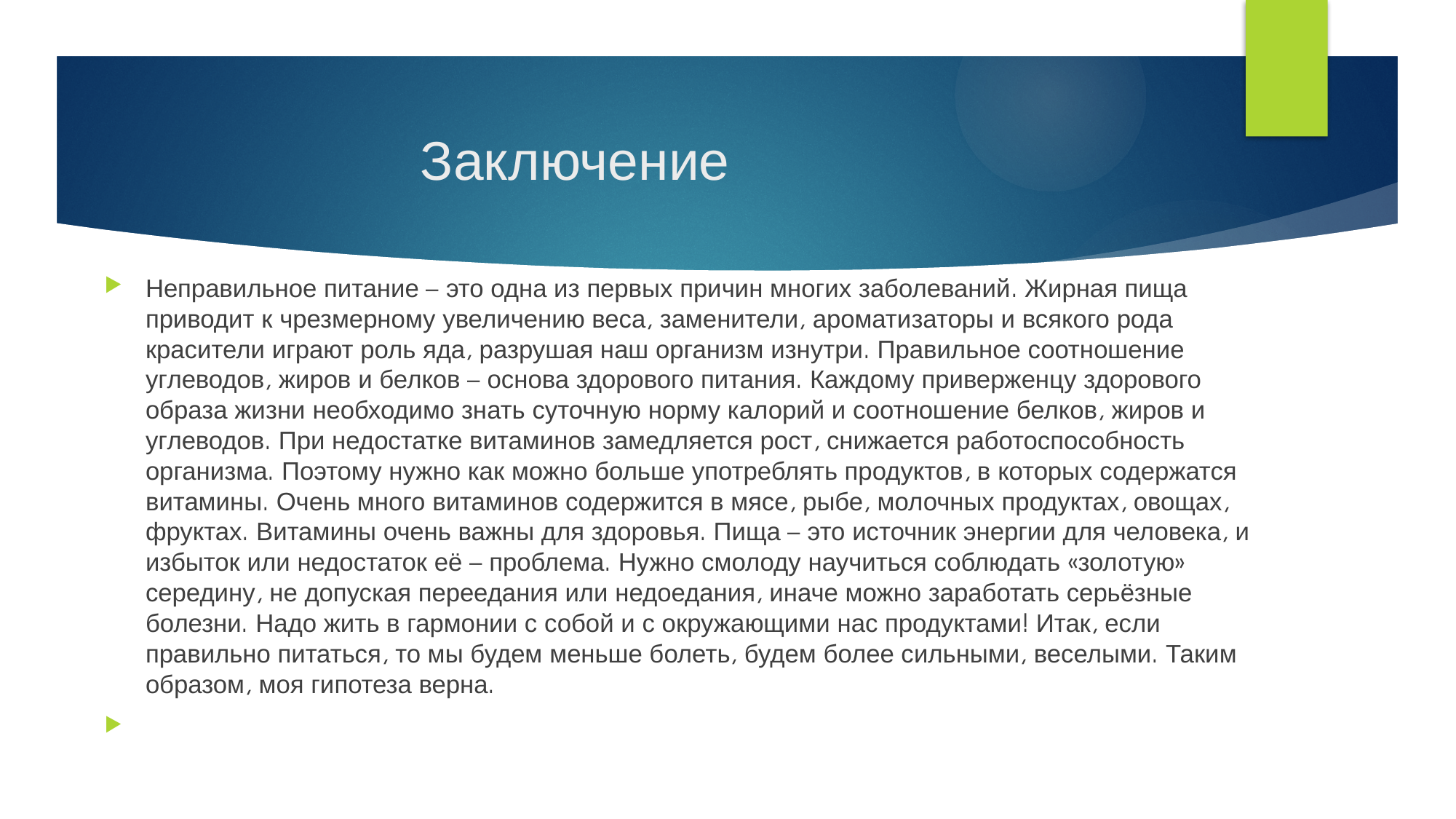

# Заключение
Неправильное питание – это одна из первых причин многих заболеваний. Жирная пища приводит к чрезмерному увеличению веса, заменители, ароматизаторы и всякого рода красители играют роль яда, разрушая наш организм изнутри. Правильное соотношение углеводов, жиров и белков – основа здорового питания. Каждому приверженцу здорового образа жизни необходимо знать суточную норму калорий и соотношение белков, жиров и углеводов. При недостатке витаминов замедляется рост, снижается работоспособность организма. Поэтому нужно как можно больше употреблять продуктов, в которых содержатся витамины. Очень много витаминов содержится в мясе, рыбе, молочных продуктах, овощах, фруктах. Витамины очень важны для здоровья. Пища – это источник энергии для человека, и избыток или недостаток её – проблема. Нужно смолоду научиться соблюдать «золотую» середину, не допуская переедания или недоедания, иначе можно заработать серьёзные болезни. Надо жить в гармонии с собой и с окружающими нас продуктами! Итак, если правильно питаться, то мы будем меньше болеть, будем более сильными, веселыми. Таким образом, моя гипотеза верна.